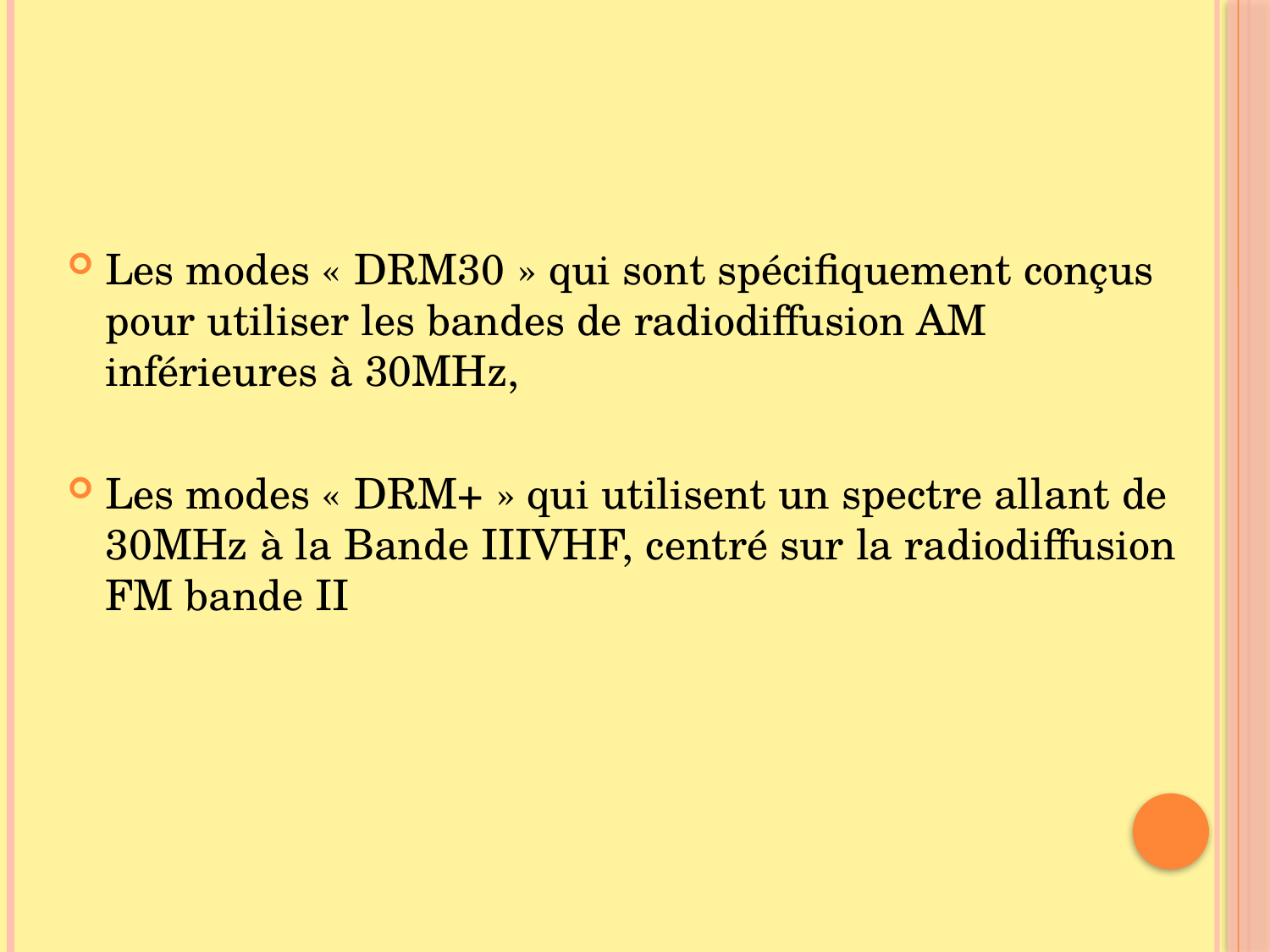

Les modes « DRM30 » qui sont spécifiquement conçus pour utiliser les bandes de radiodiffusion AM inférieures à 30MHz,

Les modes « DRM+ » qui utilisent un spectre allant de 30MHz à la Bande IIIVHF, centré sur la radiodiffusion FM bande II